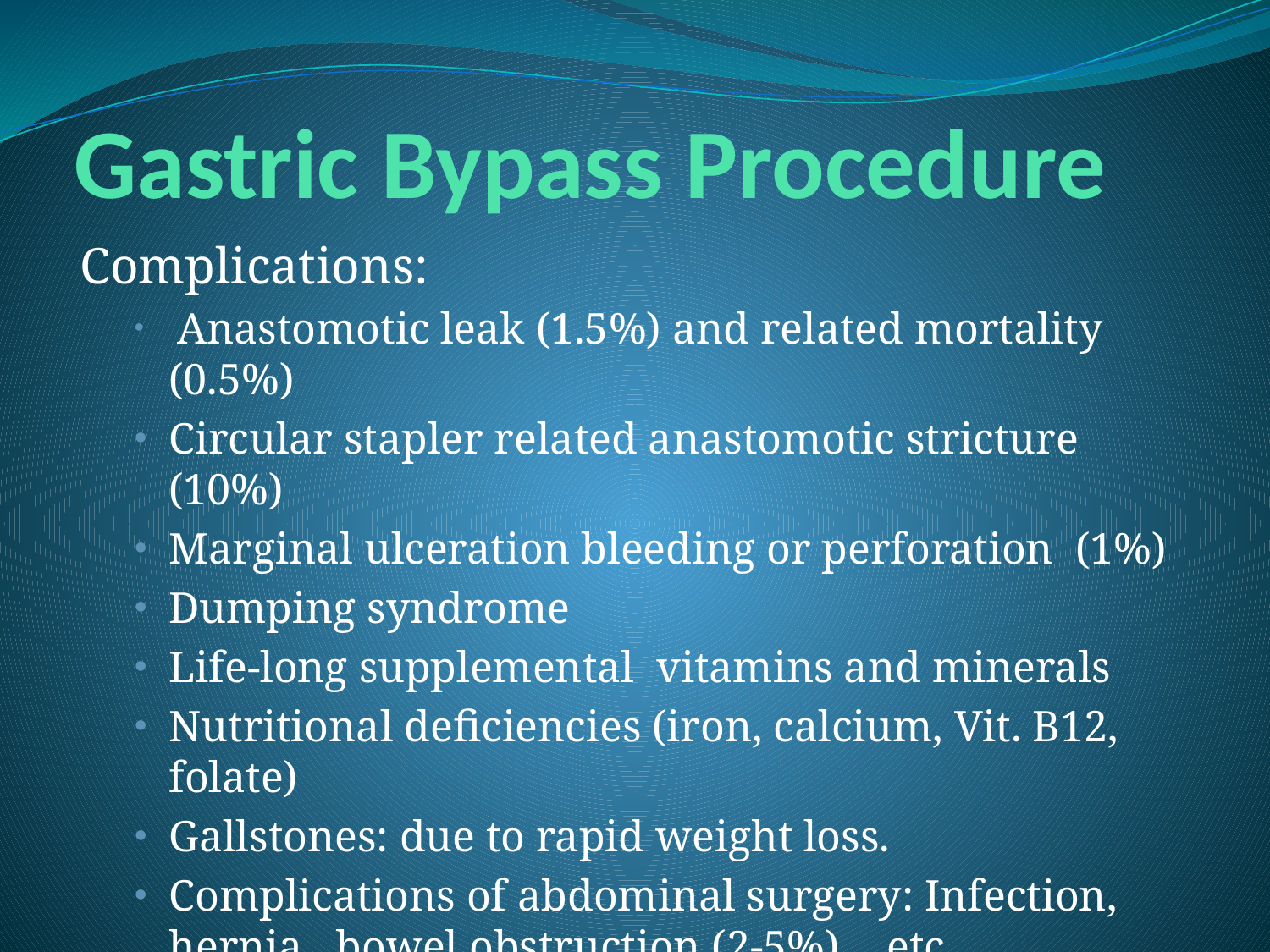

# Gastric Bypass Procedure
Complications:
 Anastomotic leak (1.5%) and related mortality (0.5%)
Circular stapler related anastomotic stricture (10%)
Marginal ulceration bleeding or perforation  (1%)
Dumping syndrome
Life-long supplemental  vitamins and minerals
Nutritional deficiencies (iron, calcium, Vit. B12, folate)
Gallstones: due to rapid weight loss.
Complications of abdominal surgery: Infection, hernia,  bowel obstruction (2-5%)… etc.